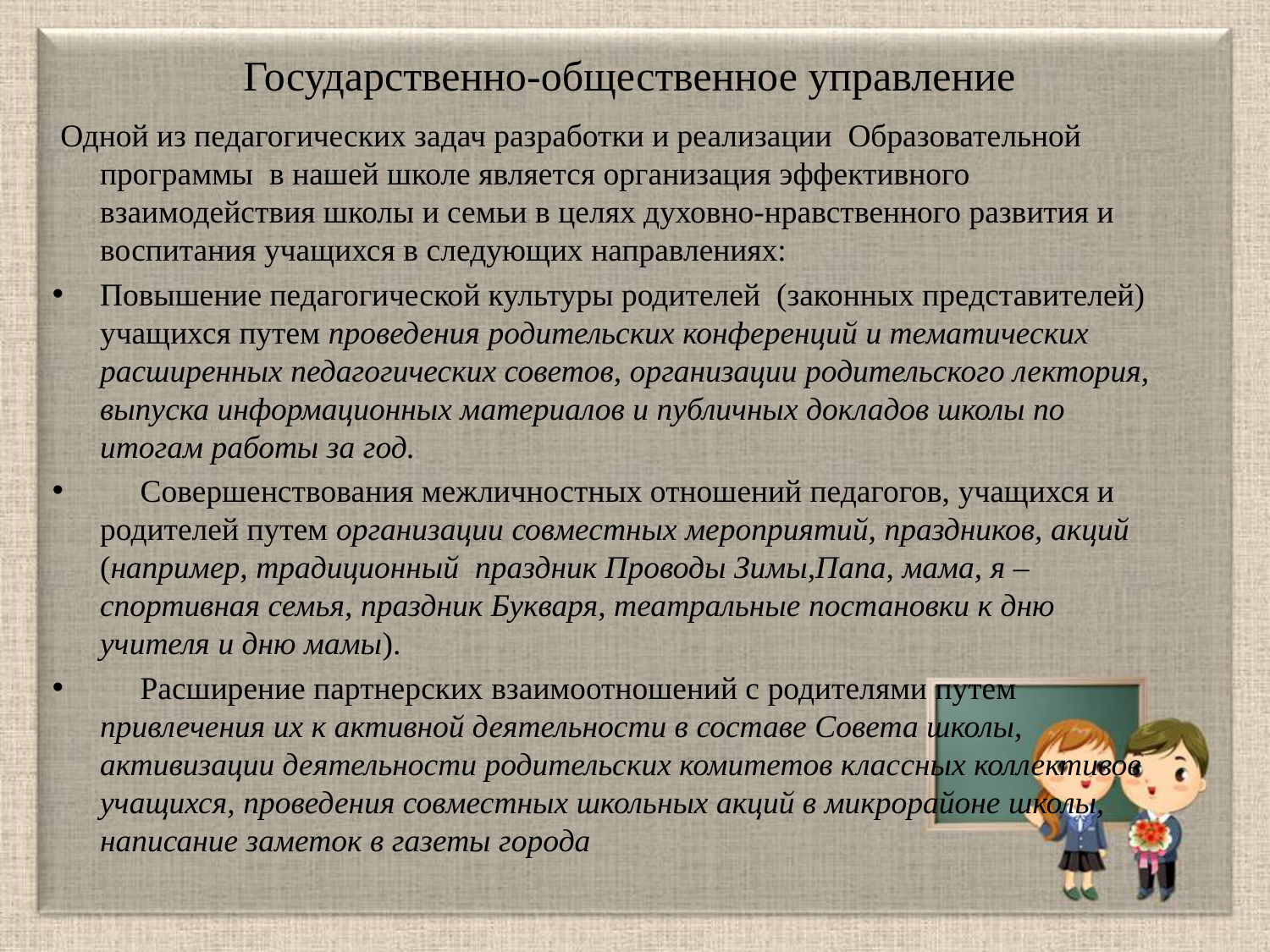

# Государственно-общественное управление
 Одной из педагогических задач разработки и реализации  Образовательной программы  в нашей школе является организация эффективного взаимодействия школы и семьи в целях духовно-нравственного развития и воспитания учащихся в следующих направлениях:
Повышение педагогической культуры родителей  (законных представителей) учащихся путем проведения родительских конференций и тематических расширенных педагогических советов, организации родительского лектория, выпуска информационных материалов и публичных докладов школы по итогам работы за год.
     Совершенствования межличностных отношений педагогов, учащихся и родителей путем организации совместных мероприятий, праздников, акций (например, традиционный  праздник Проводы Зимы,Папа, мама, я – спортивная семья, праздник Букваря, театральные постановки к дню учителя и дню мамы).
     Расширение партнерских взаимоотношений с родителями путем привлечения их к активной деятельности в составе Совета школы, активизации деятельности родительских комитетов классных коллективов учащихся, проведения совместных школьных акций в микрорайоне школы, написание заметок в газеты города